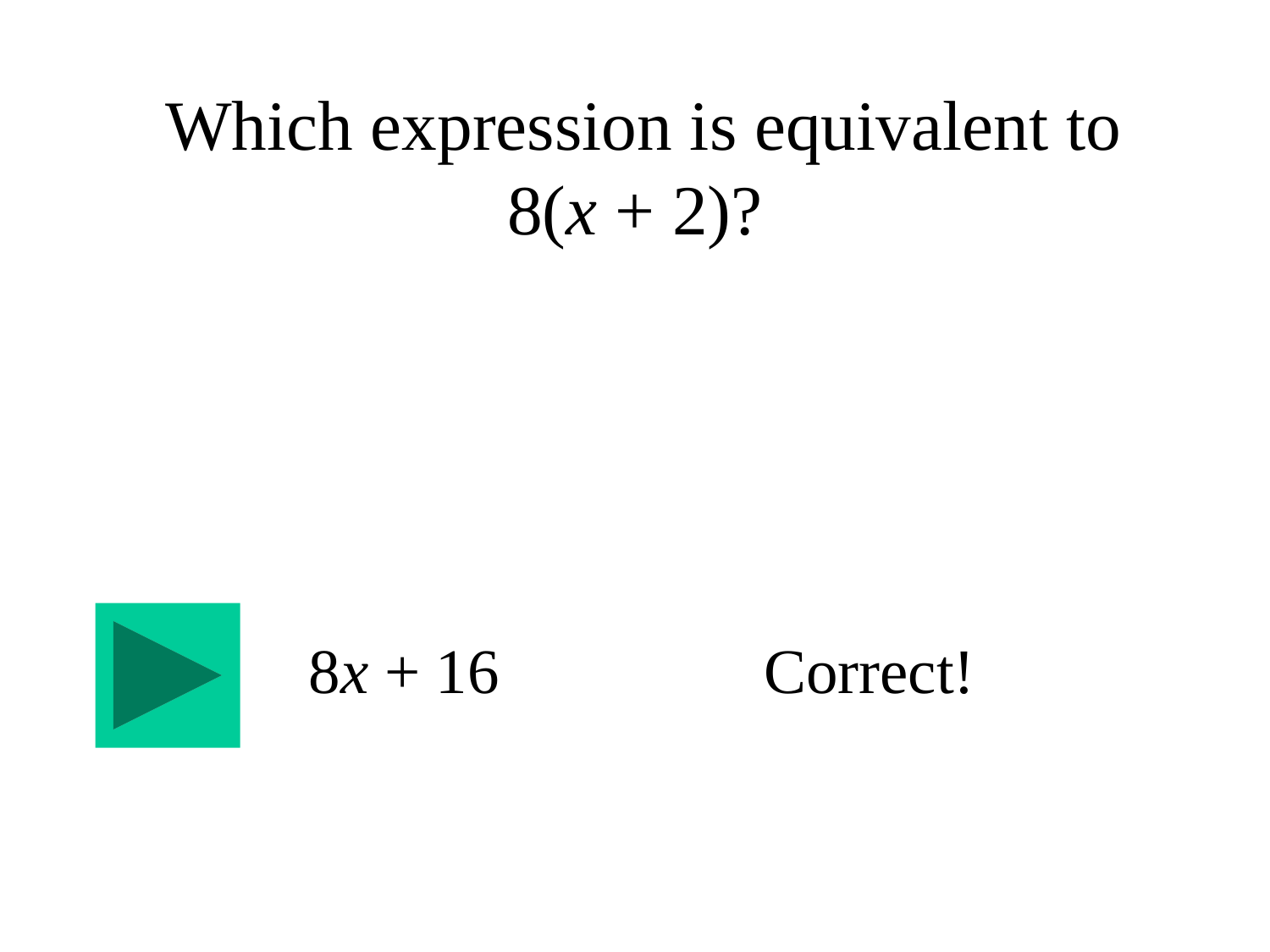

Which expression is equivalent to 8(x + 2)?

8x + 16
Correct!